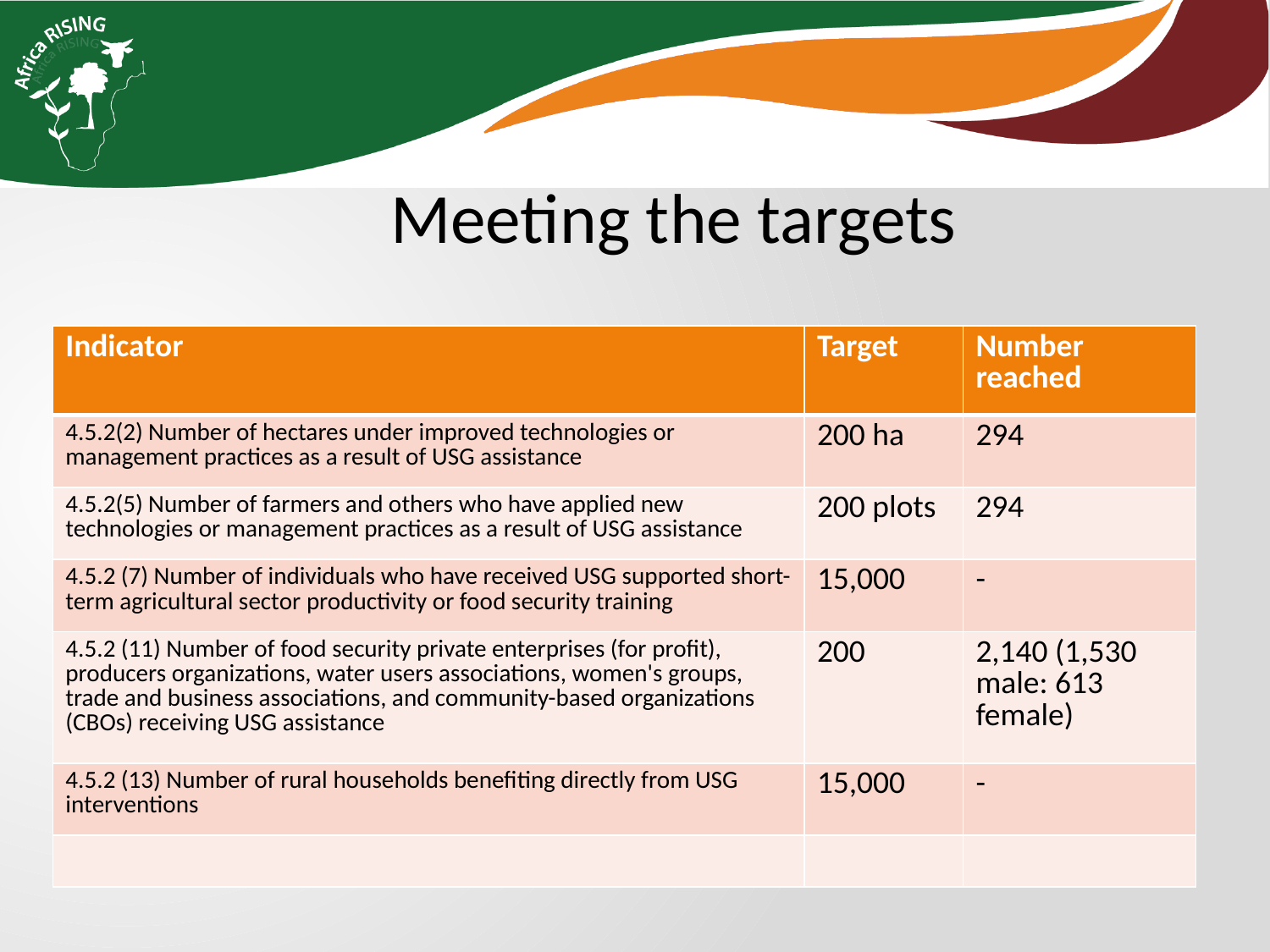

#
Meeting the targets
| Indicator | Target | Number reached |
| --- | --- | --- |
| 4.5.2(2) Number of hectares under improved technologies or management practices as a result of USG assistance | 200 ha | 294 |
| 4.5.2(5) Number of farmers and others who have applied new technologies or management practices as a result of USG assistance | 200 plots | 294 |
| 4.5.2 (7) Number of individuals who have received USG supported short-term agricultural sector productivity or food security training | 15,000 | - |
| 4.5.2 (11) Number of food security private enterprises (for profit), producers organizations, water users associations, women's groups, trade and business associations, and community-based organizations (CBOs) receiving USG assistance | 200 | 2,140 (1,530 male: 613 female) |
| 4.5.2 (13) Number of rural households benefiting directly from USG interventions | 15,000 | - |
|  |  |  |